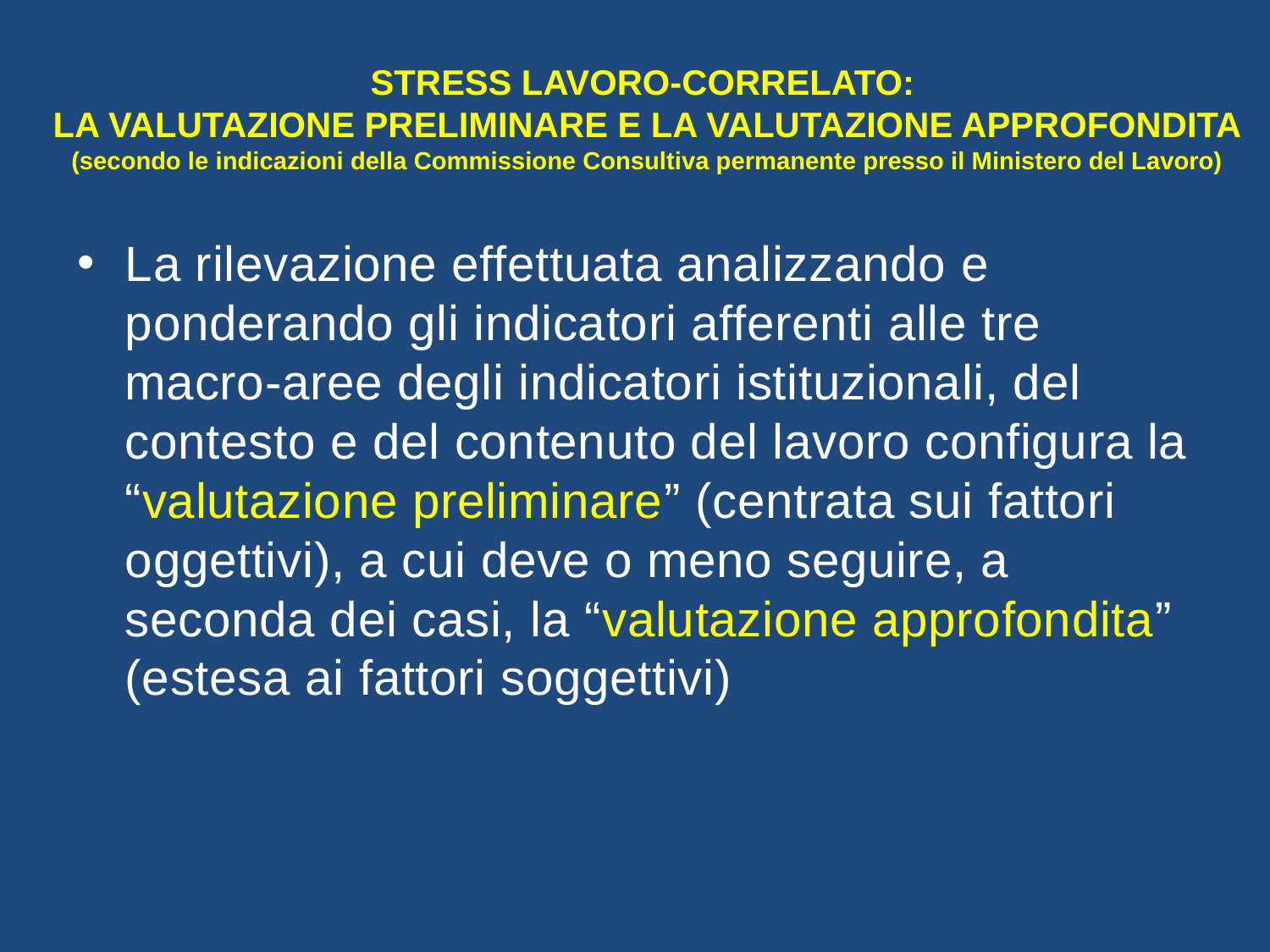

# STRESS LAVORO-CORRELATO: LA VALUTAZIONE PRELIMINARE E LA VALUTAZIONE APPROFONDITA (secondo le indicazioni della Commissione Consultiva permanente presso il Ministero del Lavoro)
La rilevazione effettuata analizzando e ponderando gli indicatori afferenti alle tre macro-aree degli indicatori istituzionali, del contesto e del contenuto del lavoro configura la “valutazione preliminare” (centrata sui fattori oggettivi), a cui deve o meno seguire, a seconda dei casi, la “valutazione approfondita” (estesa ai fattori soggettivi)